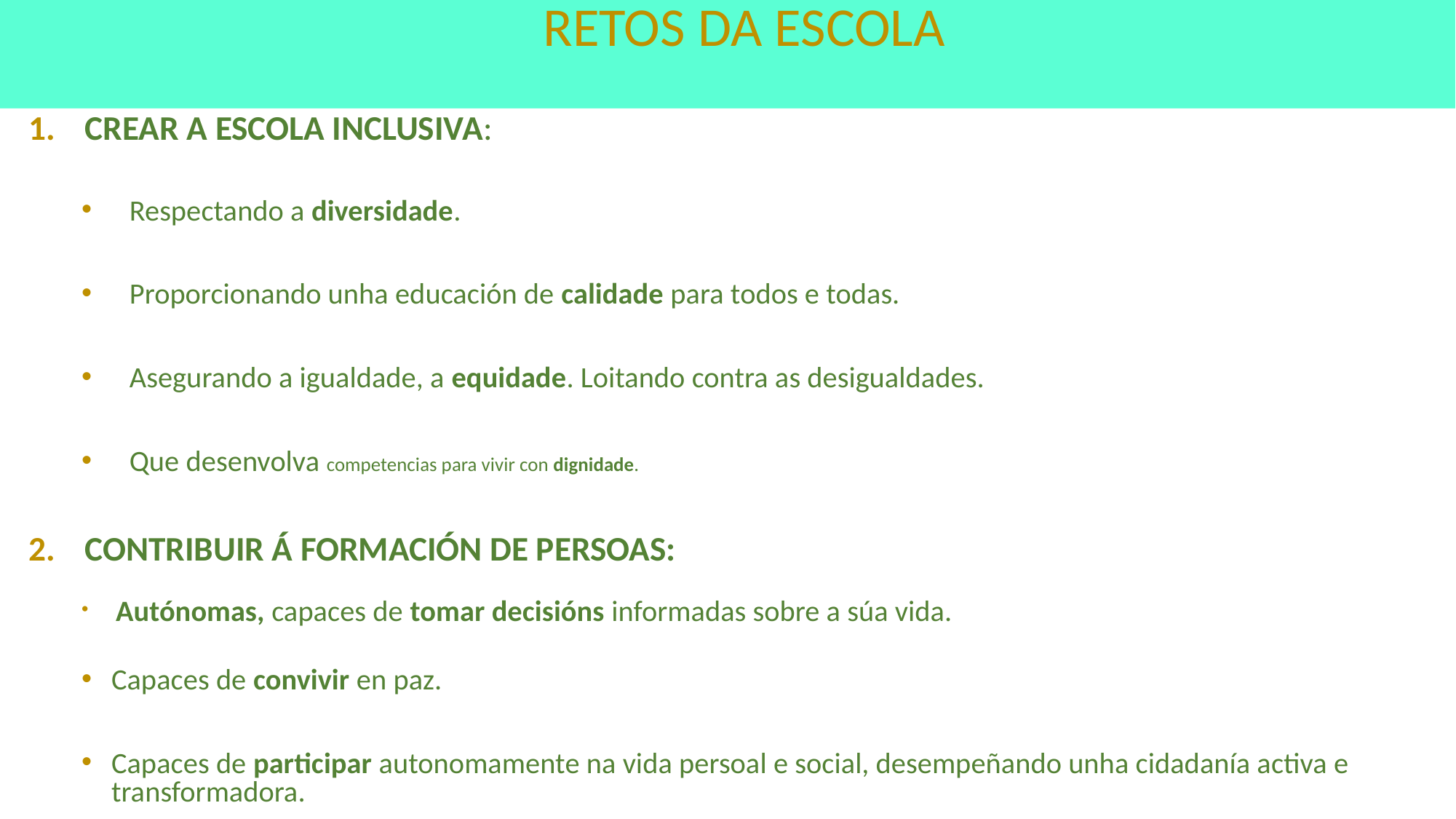

| RETOS DA ESCOLA |
| --- |
CREAR A ESCOLA INCLUSIVA:

Respectando a diversidade.

Proporcionando unha educación de calidade para todos e todas.

Asegurando a igualdade, a equidade. Loitando contra as desigualdades.

Que desenvolva competencias para vivir con dignidade.

CONTRIBUIR Á FORMACIÓN DE PERSOAS:

 Autónomas, capaces de tomar decisións informadas sobre a súa vida.

Capaces de convivir en paz.

Capaces de participar autonomamente na vida persoal e social, desempeñando unha cidadanía activa e transformadora.

10